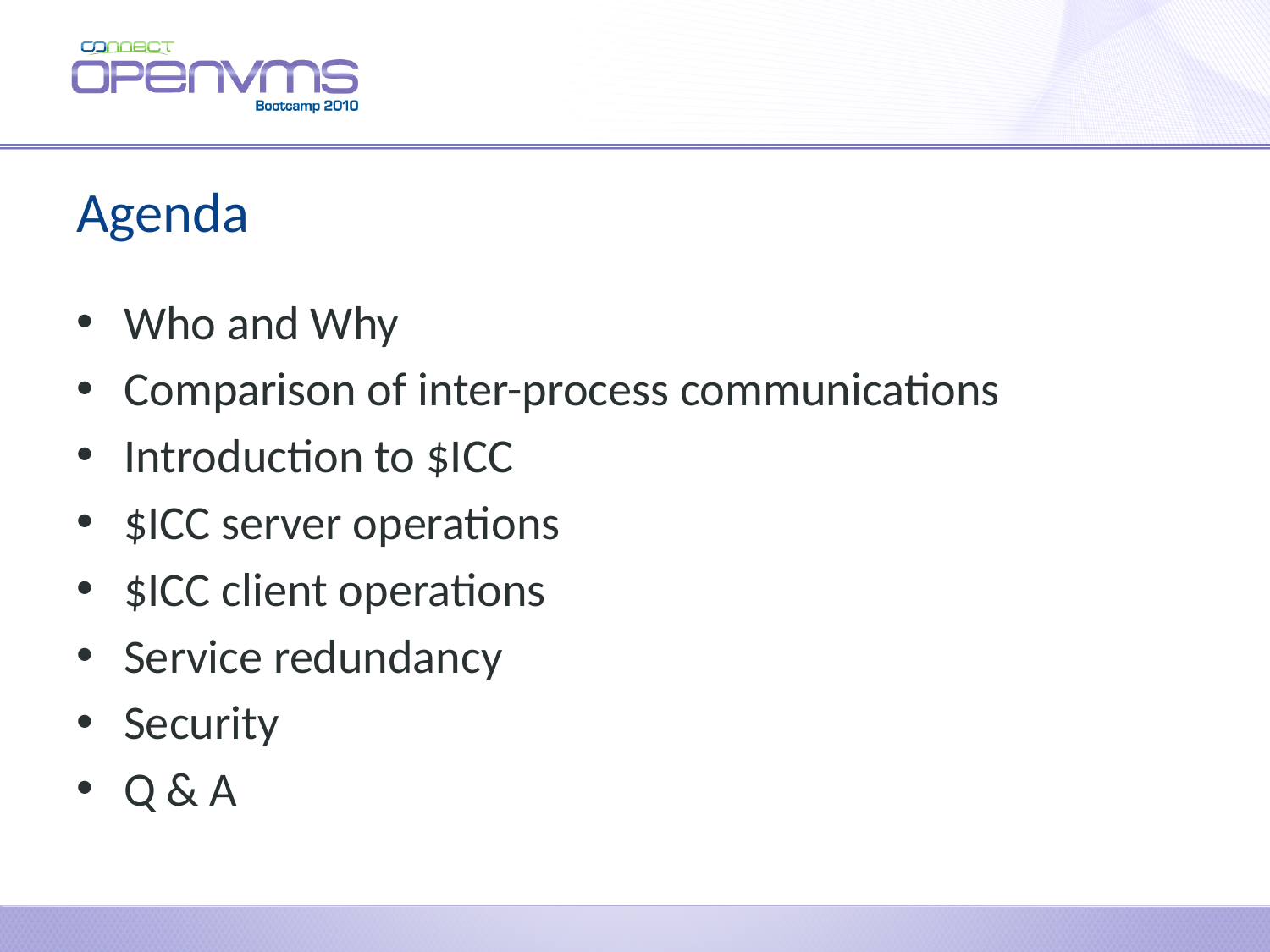

# Agenda
Who and Why
Comparison of inter-process communications
Introduction to $ICC
$ICC server operations
$ICC client operations
Service redundancy
Security
Q & A